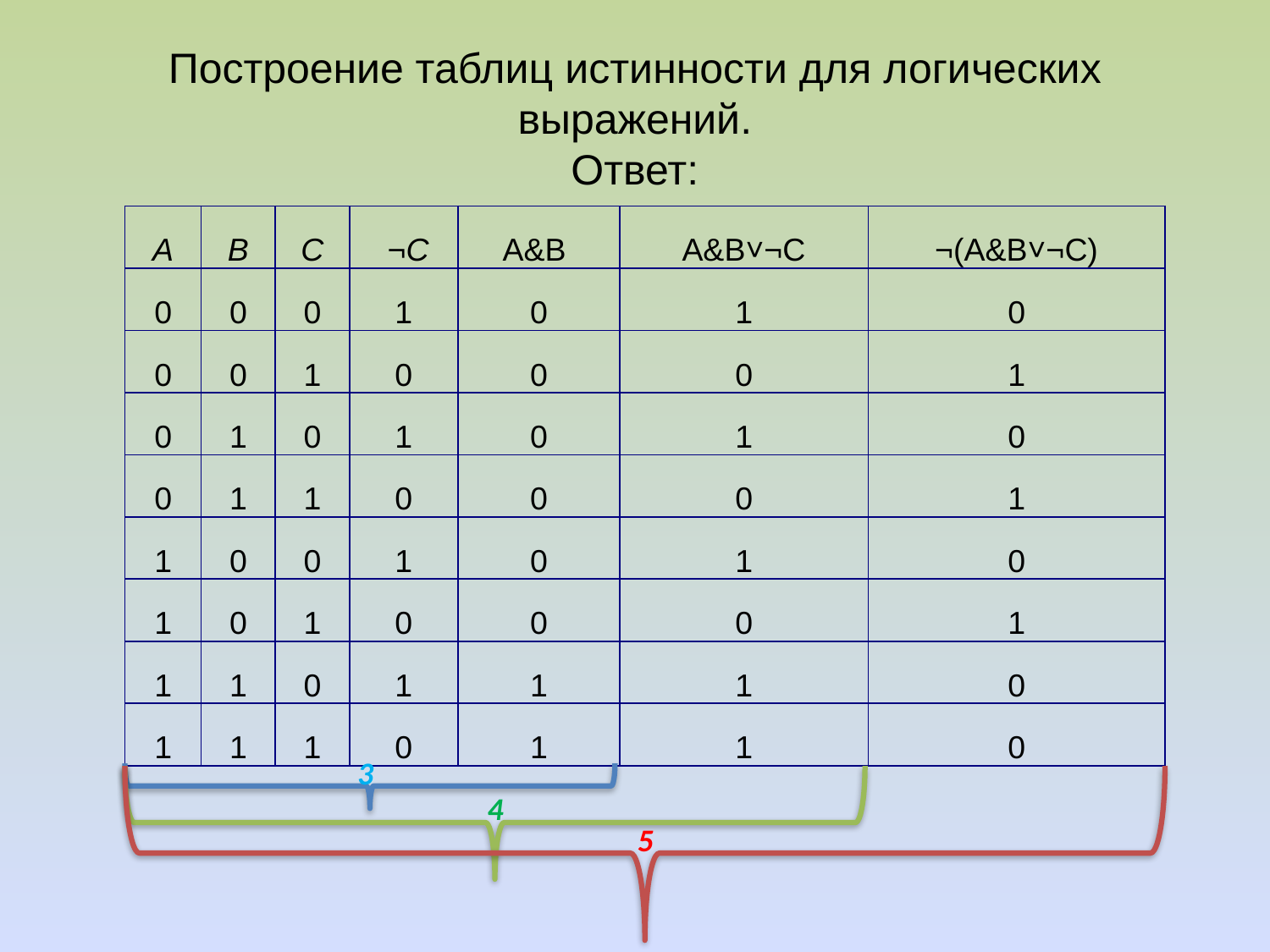

# Построение таблиц истинности для логических выражений. Ответ:
| А | В | С | ¬C | A&B | A&B˅¬C | ¬(A&B˅¬C) |
| --- | --- | --- | --- | --- | --- | --- |
| 0 | 0 | 0 | 1 | 0 | 1 | 0 |
| 0 | 0 | 1 | 0 | 0 | 0 | 1 |
| 0 | 1 | 0 | 1 | 0 | 1 | 0 |
| 0 | 1 | 1 | 0 | 0 | 0 | 1 |
| 1 | 0 | 0 | 1 | 0 | 1 | 0 |
| 1 | 0 | 1 | 0 | 0 | 0 | 1 |
| 1 | 1 | 0 | 1 | 1 | 1 | 0 |
| 1 | 1 | 1 | 0 | 1 | 1 | 0 |

3
4
5